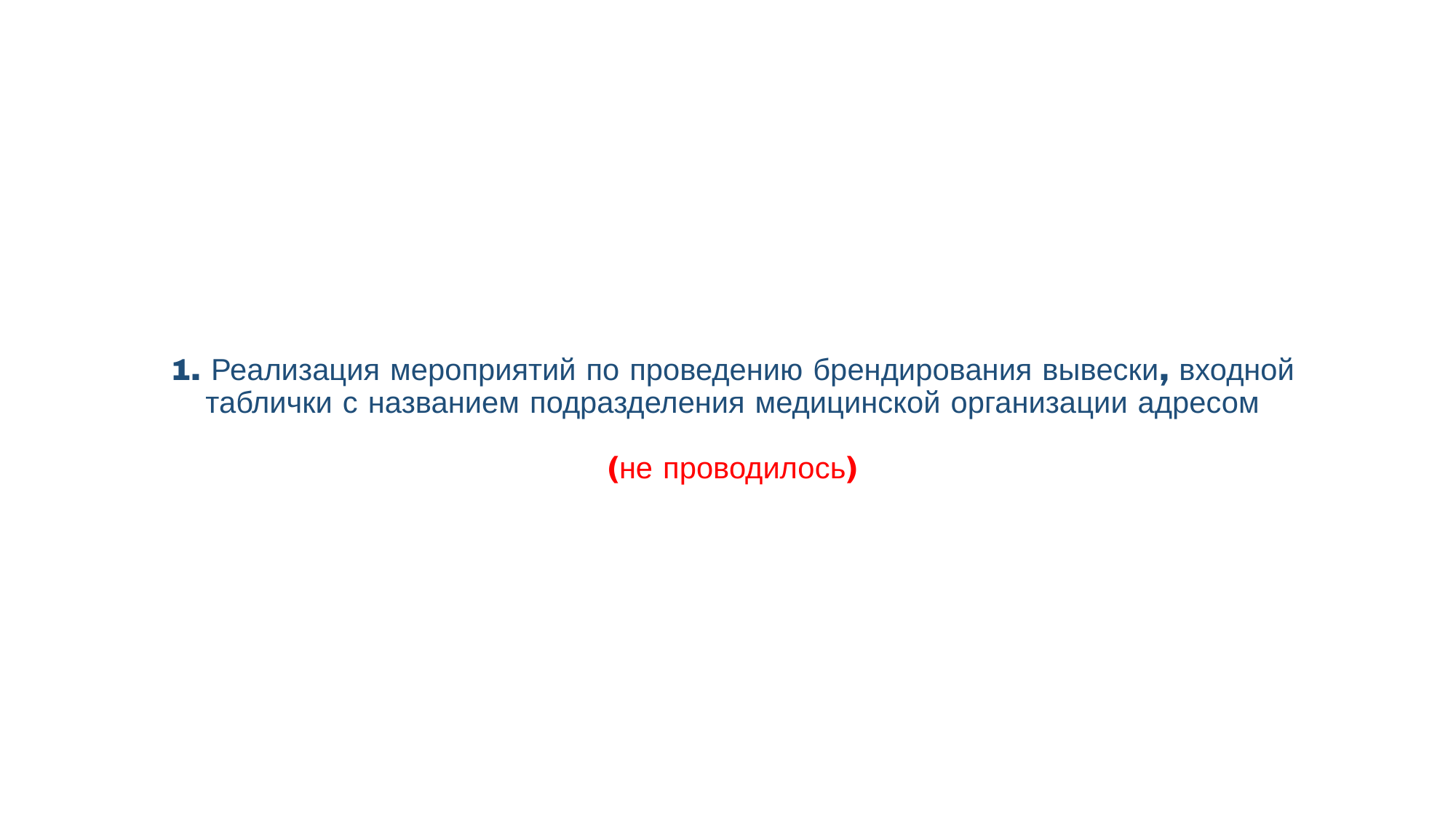

# 1. Реализация мероприятий по проведению брендирования вывески, входной таблички с названием подразделения медицинской организации адресом (не проводилось)